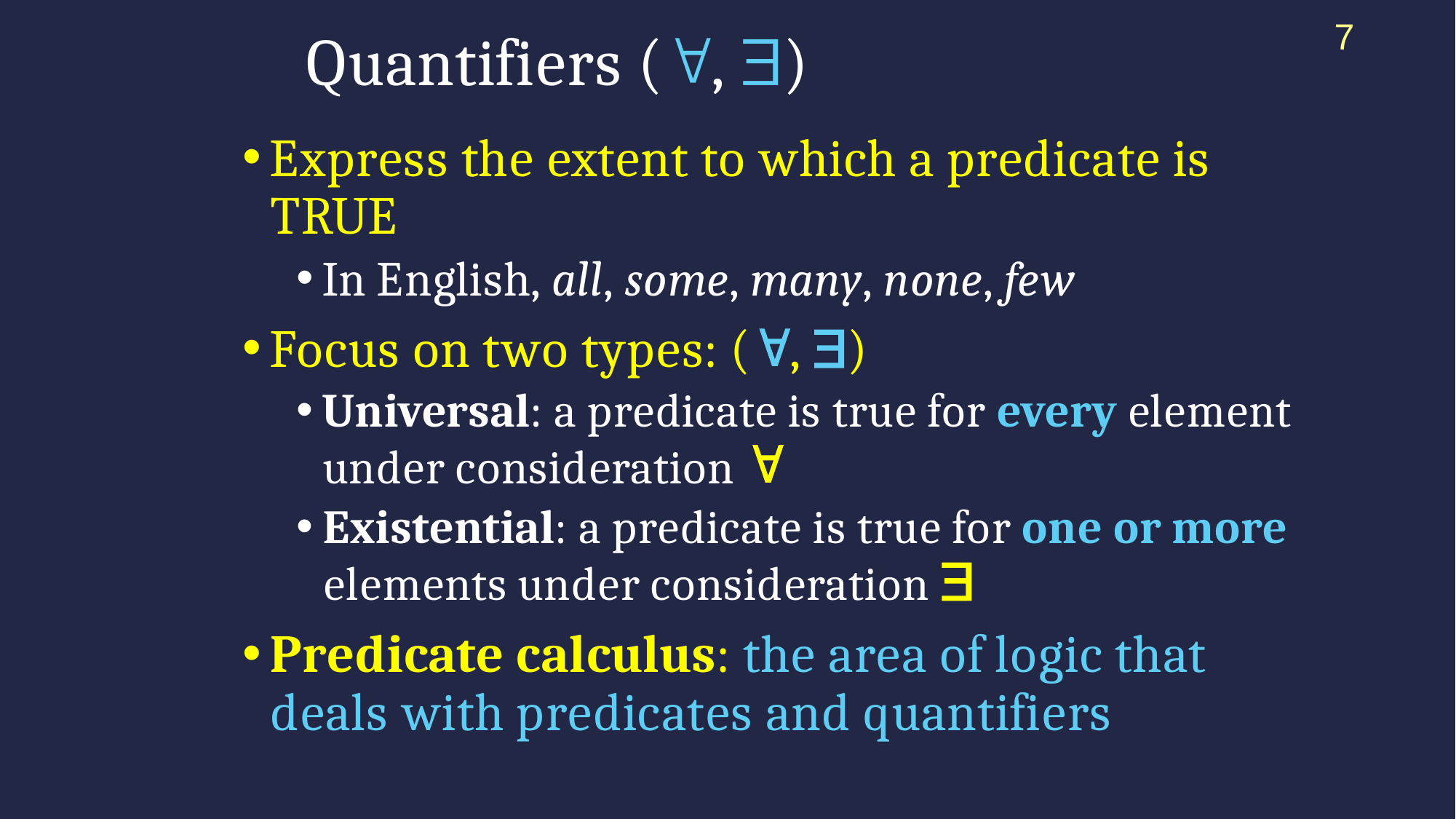

# Quantifiers (∀, ∃)
7
Express the extent to which a predicate is TRUE
In English, all, some, many, none, few
Focus on two types: (∀, ∃)
Universal: a predicate is true for every element under consideration ∀
Existential: a predicate is true for one or more elements under consideration ∃
Predicate calculus: the area of logic that deals with predicates and quantifiers